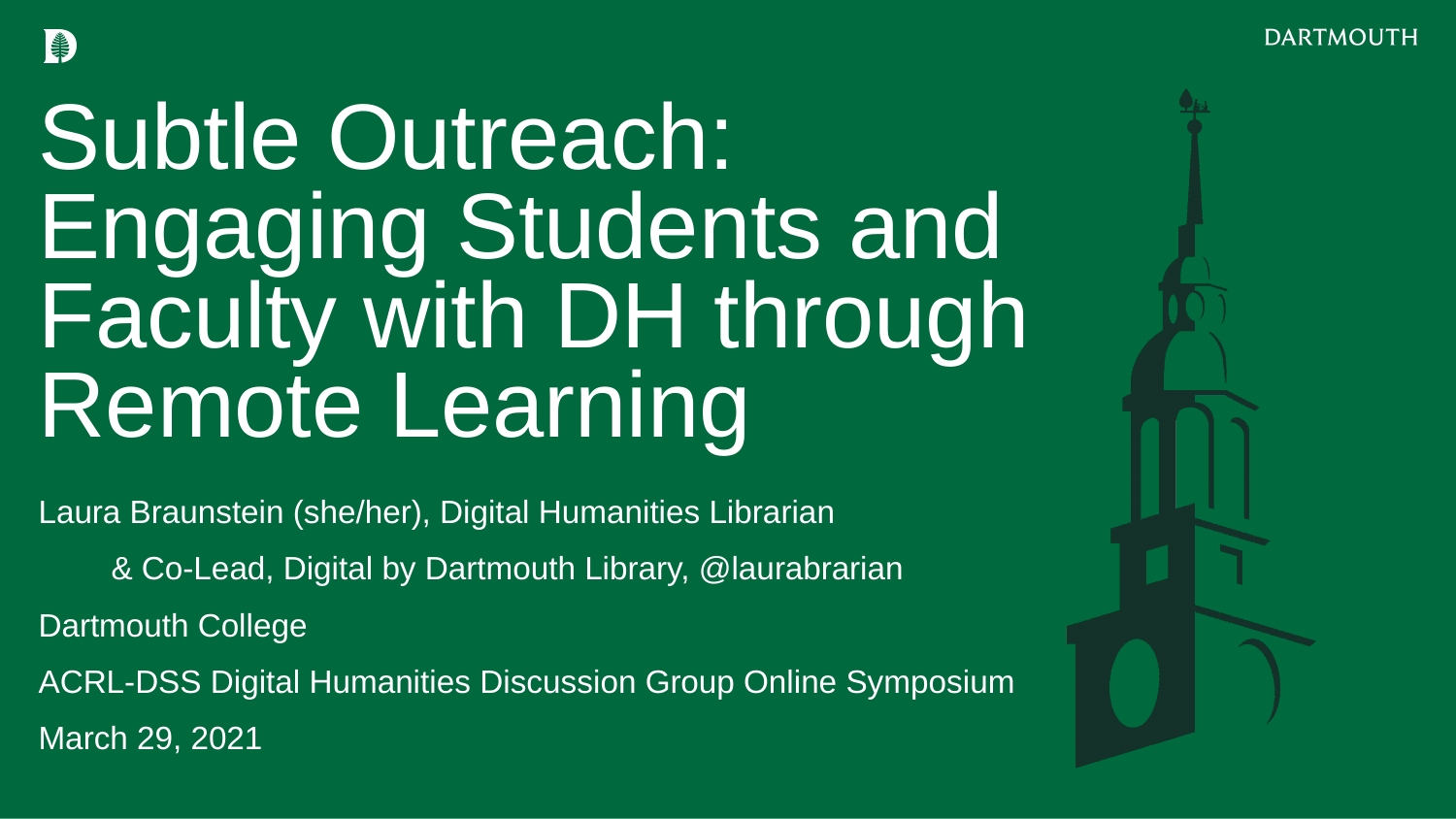

# Subtle Outreach: Engaging Students and Faculty with DH through Remote Learning
Laura Braunstein (she/her), Digital Humanities Librarian
& Co-Lead, Digital by Dartmouth Library, @laurabrarian
Dartmouth College
ACRL-DSS Digital Humanities Discussion Group Online Symposium
March 29, 2021